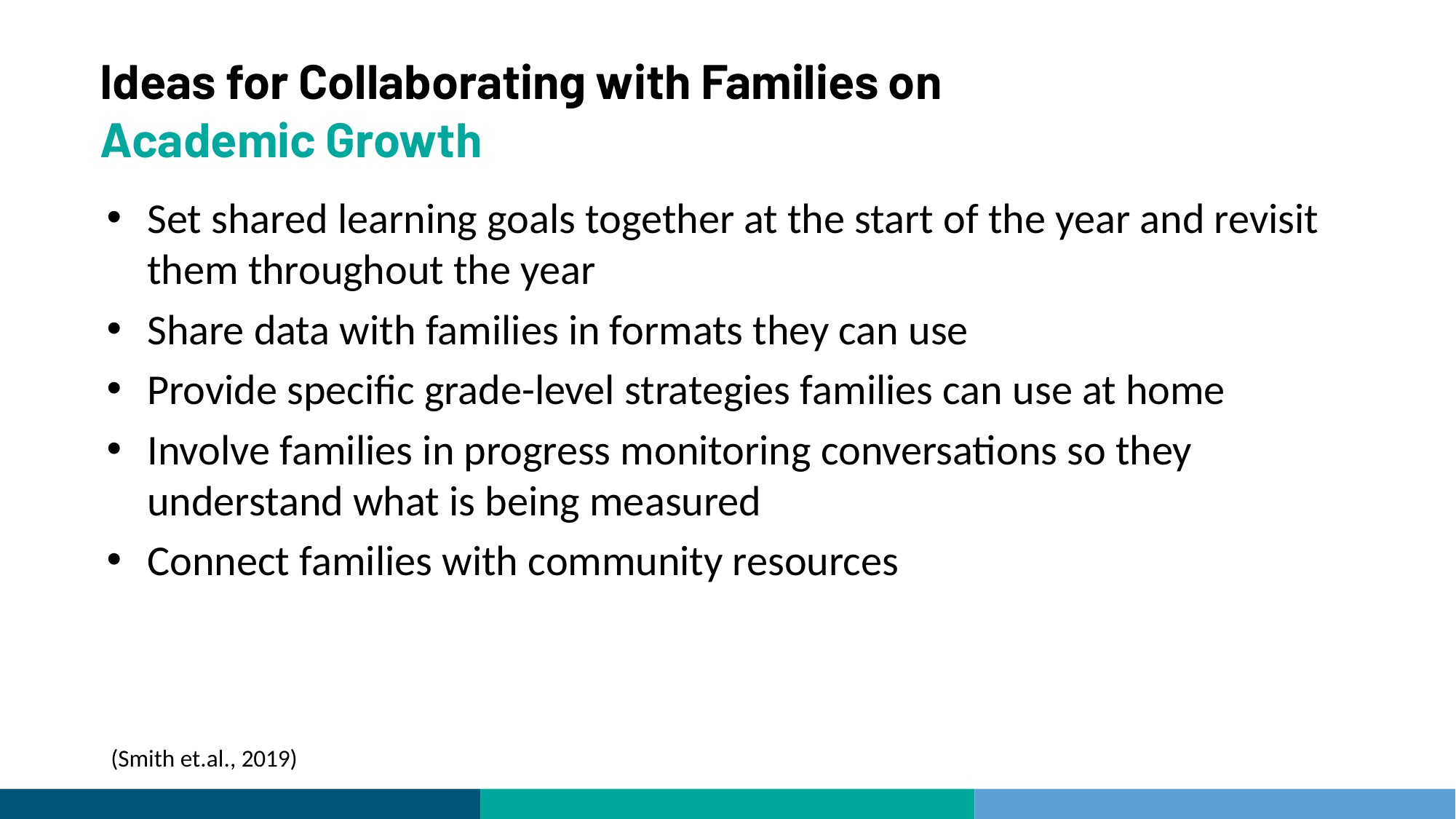

# Ideas for Collaborating with Families on Academic Growth
Set shared learning goals together at the start of the year and revisit them throughout the year
Share data with families in formats they can use
Provide specific grade-level strategies families can use at home
Involve families in progress monitoring conversations so they understand what is being measured
Connect families with community resources
(Smith et.al., 2019)